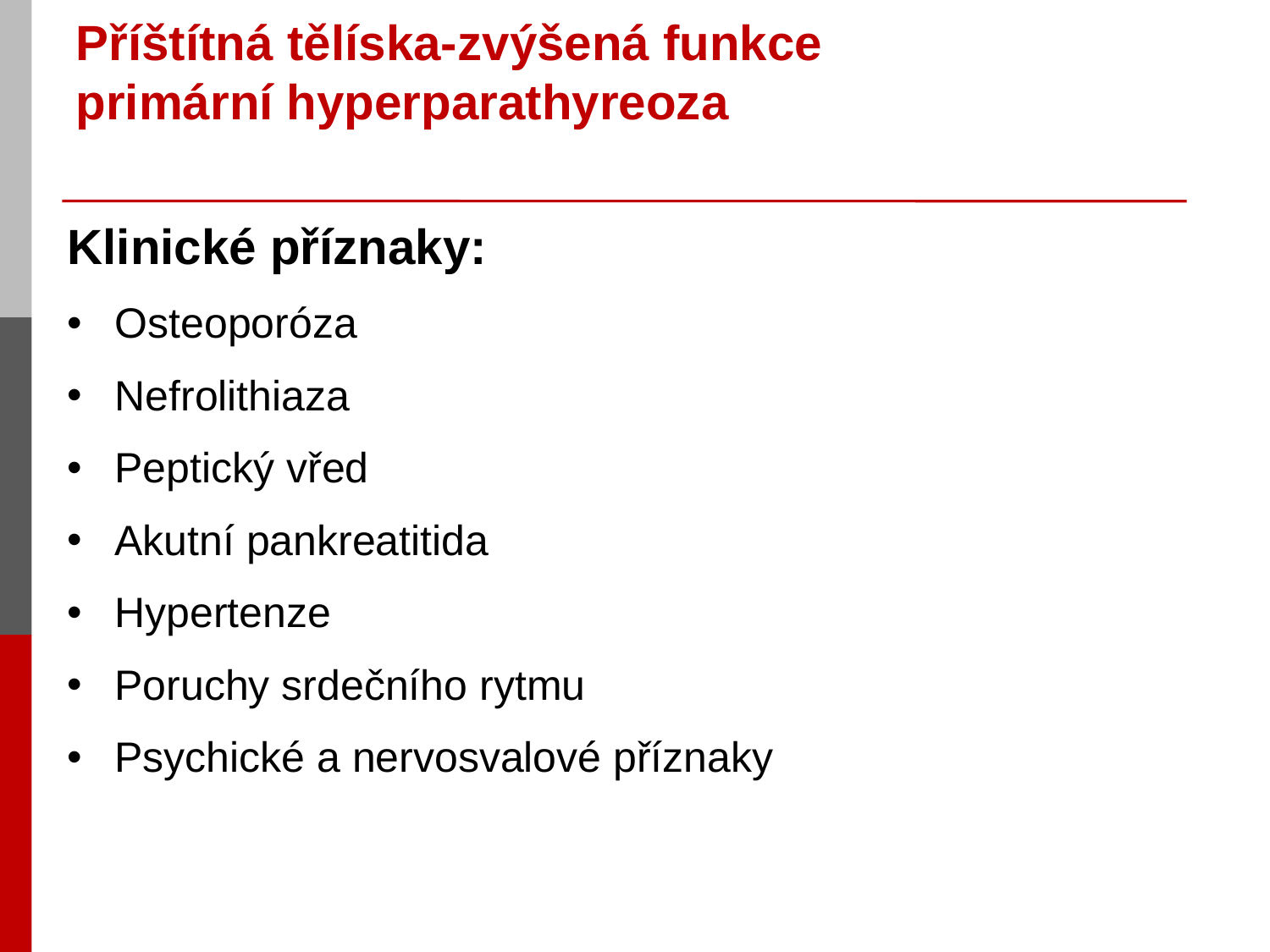

# Příštítná tělíska-zvýšená funkce primární hyperparathyreoza
Klinické příznaky:
Osteoporóza
Nefrolithiaza
Peptický vřed
Akutní pankreatitida
Hypertenze
Poruchy srdečního rytmu
Psychické a nervosvalové příznaky